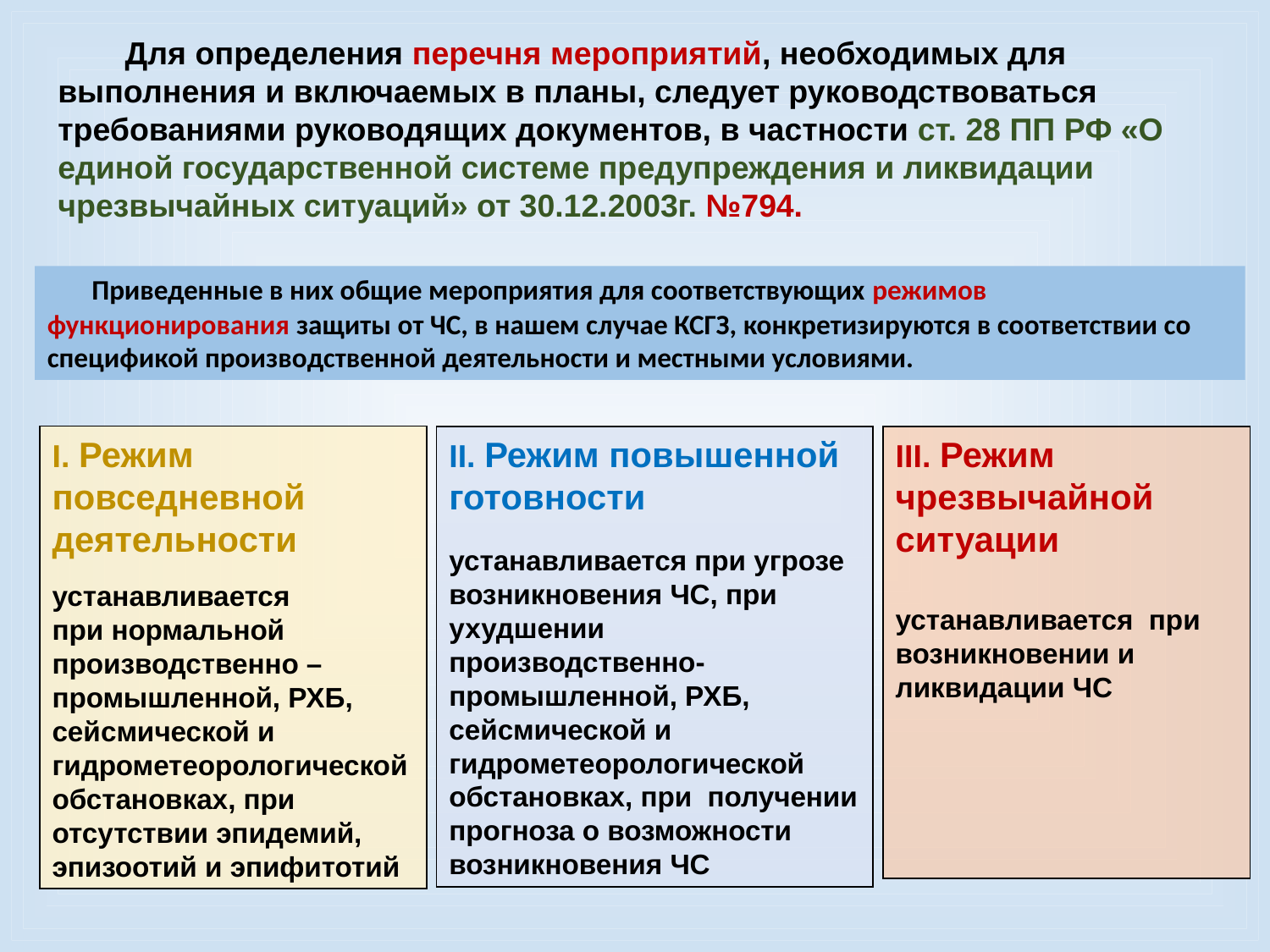

Для определения перечня мероприятий, необходимых для выполнения и включаемых в планы, следует руководствоваться требованиями руководящих документов, в частности ст. 28 ПП РФ «О единой государственной системе предупреждения и ликвидации чрезвычайных ситуаций» от 30.12.2003г. №794.
       Приведенные в них общие мероприятия для соответствующих режимов функционирования защиты от ЧС, в нашем случае КСГЗ, конкретизируются в соответствии со спецификой производственной деятельности и местными условиями.
I. Режим повседневной деятельности

устанавливается
при нормальной производственно – промышленной, РХБ, сейсмической и гидрометеорологической обстановках, при отсутствии эпидемий, эпизоотий и эпифитотий
III. Режим чрезвычайной ситуации

устанавливается  при возникновении и ликвидации ЧС

II. Режим повышенной готовности

устанавливается при угрозе возникновения ЧС, при ухудшении производственно- промышленной, РХБ, сейсмической и гидрометеорологической обстановках, при  получении прогноза о возможности возникновения ЧС